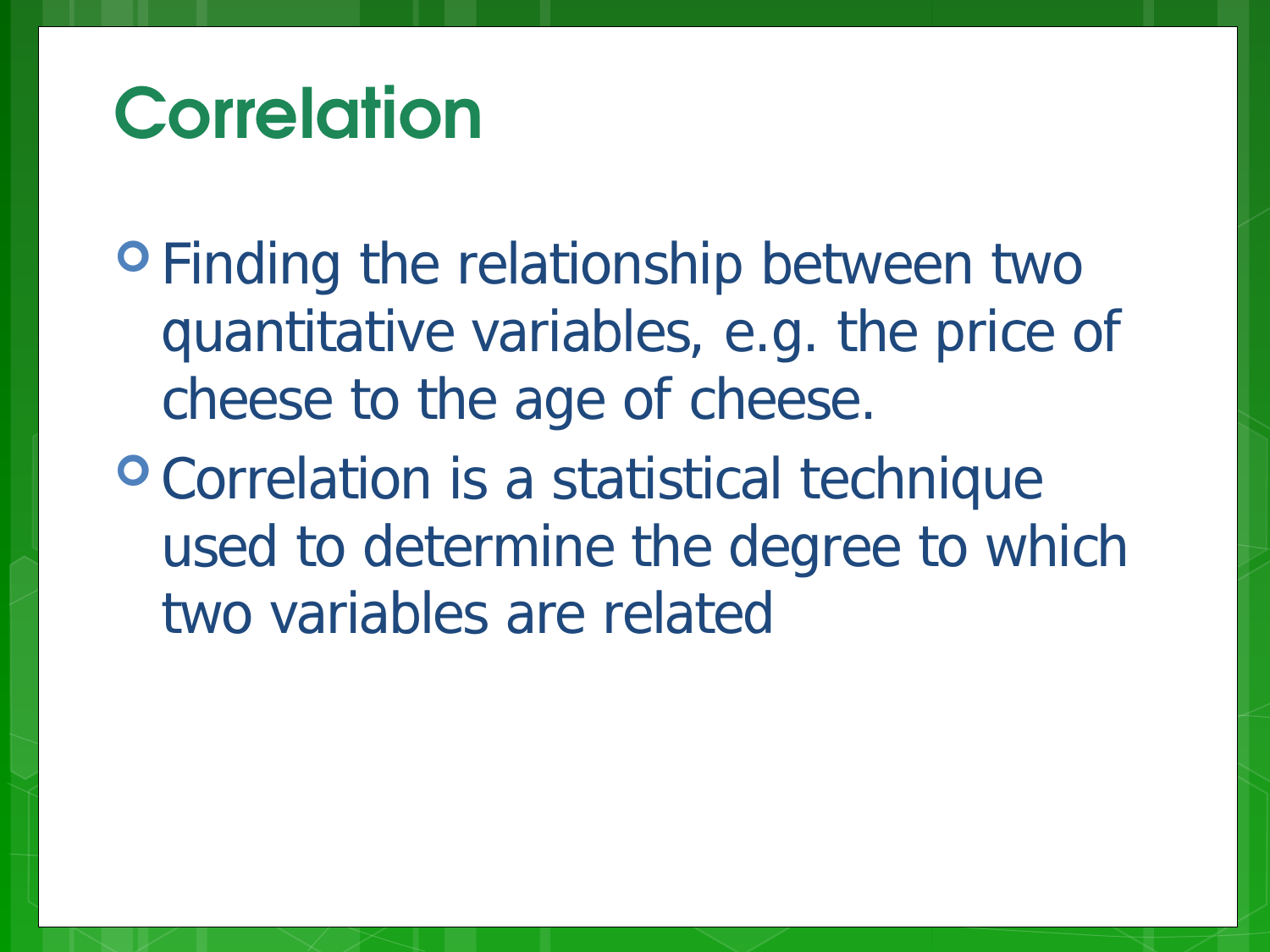

# Correlation
Finding the relationship between two quantitative variables, e.g. the price of cheese to the age of cheese.
Correlation is a statistical technique used to determine the degree to which two variables are related